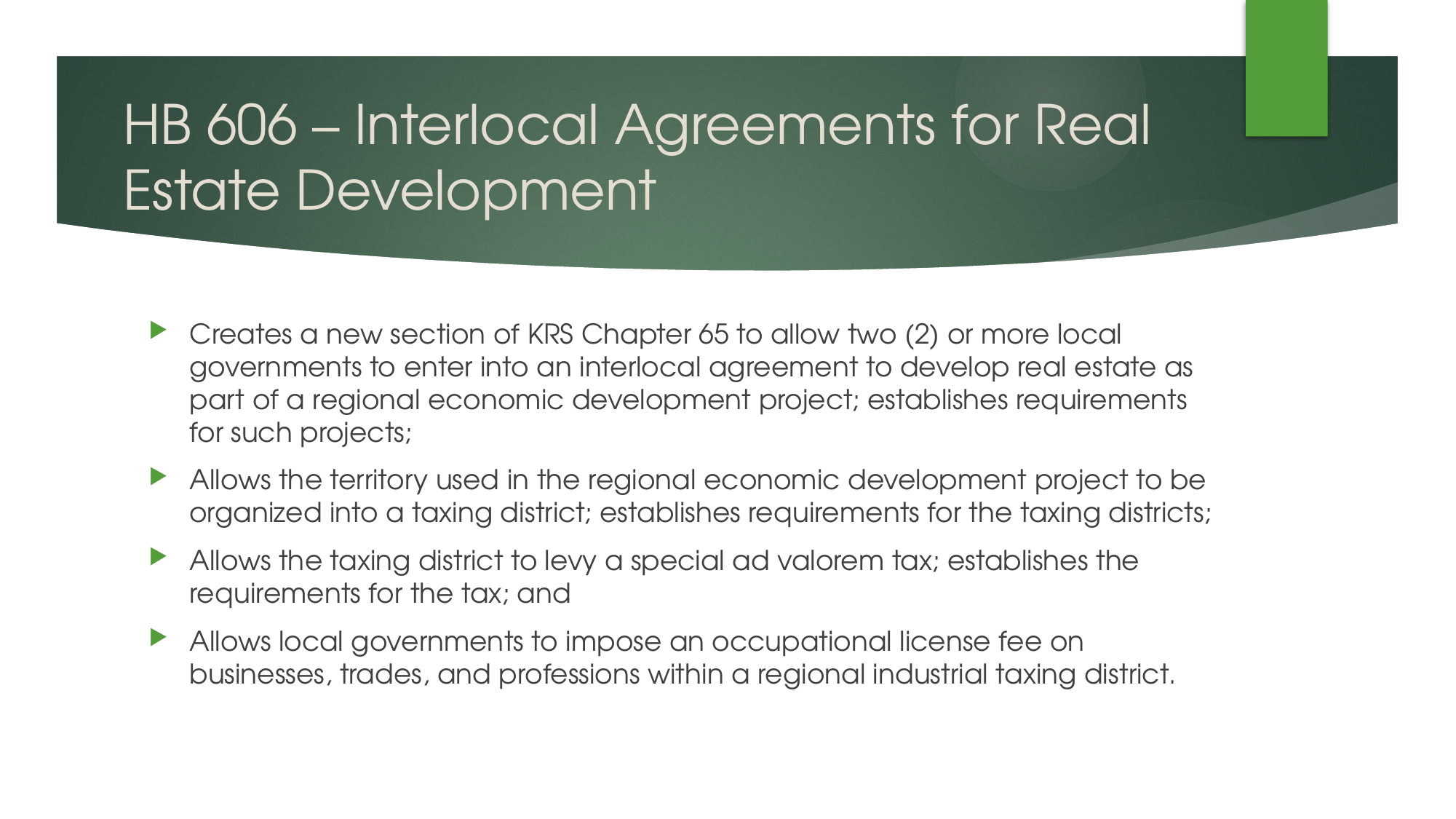

# HB 606 – Interlocal Agreements for Real Estate Development
Creates a new section of KRS Chapter 65 to allow two (2) or more local governments to enter into an interlocal agreement to develop real estate as part of a regional economic development project; establishes requirements for such projects;
Allows the territory used in the regional economic development project to be organized into a taxing district; establishes requirements for the taxing districts;
Allows the taxing district to levy a special ad valorem tax; establishes the requirements for the tax; and
Allows local governments to impose an occupational license fee on businesses, trades, and professions within a regional industrial taxing district.